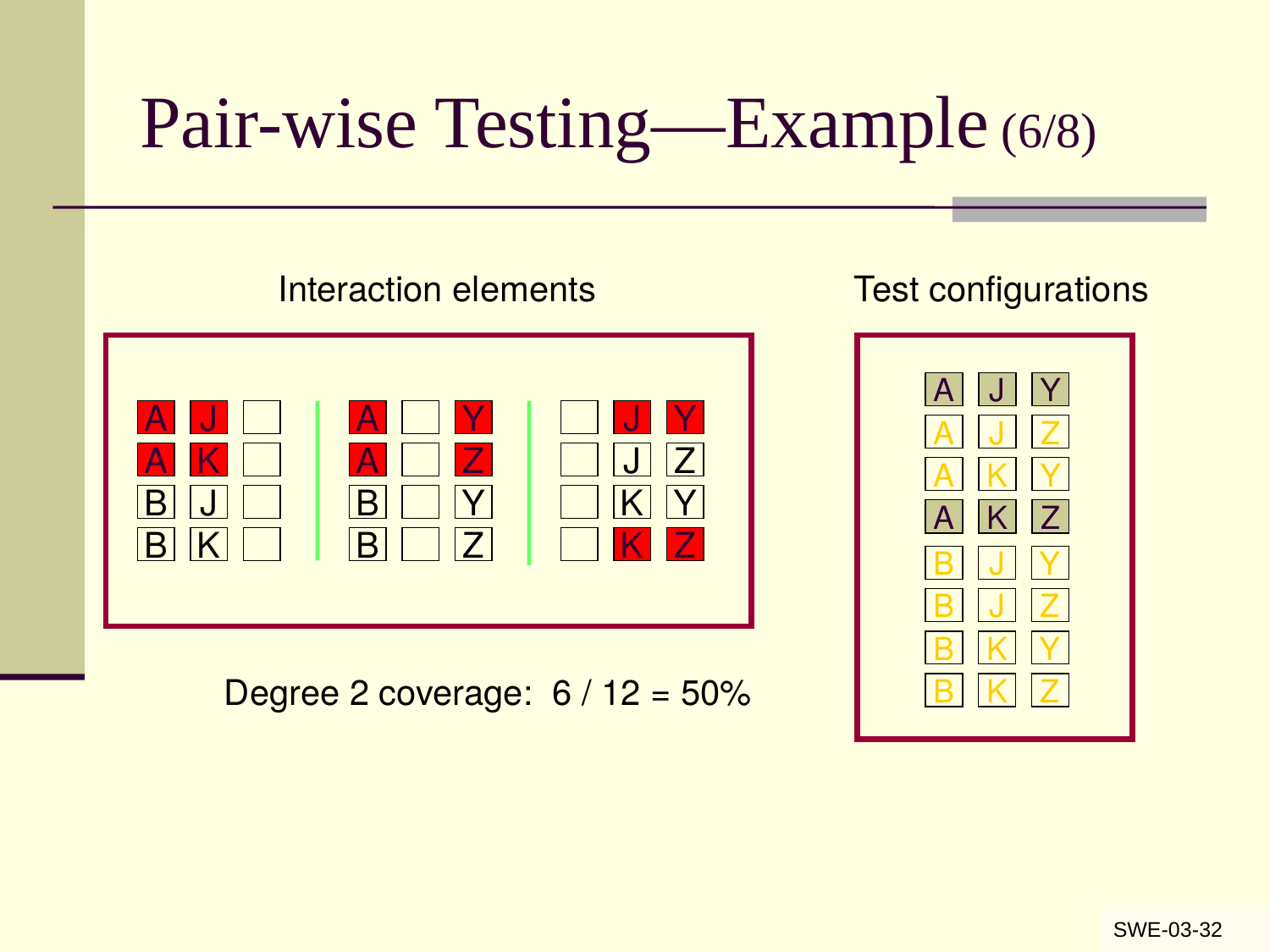

# Pair-wise Testing—Example (6/8)

Interaction elements
Test configurations

A
J
Y
A
J

A

Y

J
Y
A
J
Z
A
A
K
K

A
A
Z

Z

J
Z
A
K
Y
B
J

B

Y

K
Y
A
A
K
Z
K
Z
B
K

B

Z

K
K
Z
Z
B
J
Y
B
J
Z
B
K
Y
Degree 2 coverage:  6 / 12 = 50%
B
K
Z